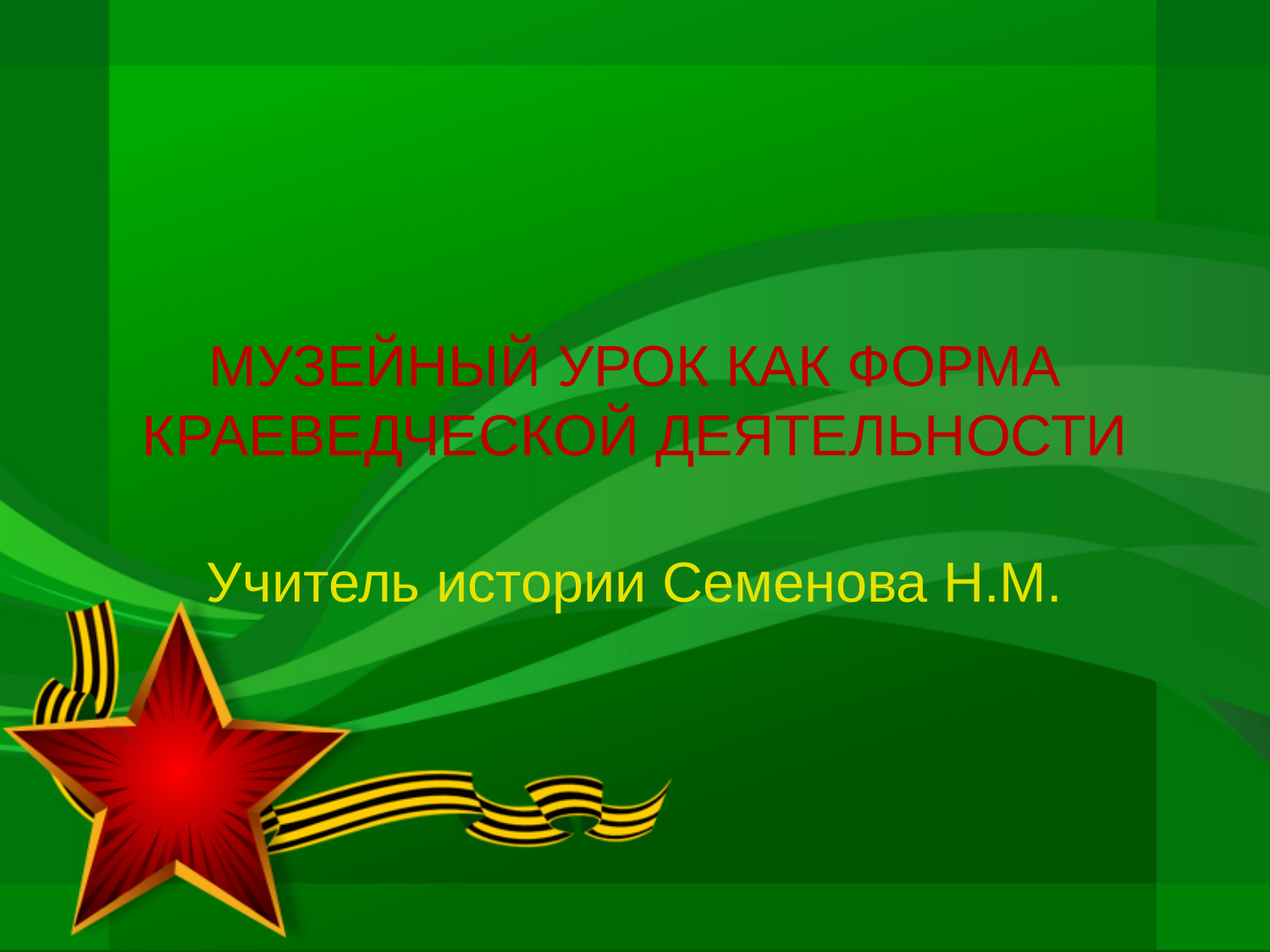

# МУЗЕЙНЫЙ УРОК КАК ФОРМА КРАЕВЕДЧЕСКОЙ ДЕЯТЕЛЬНОСТИ
Учитель истории Семенова Н.М.